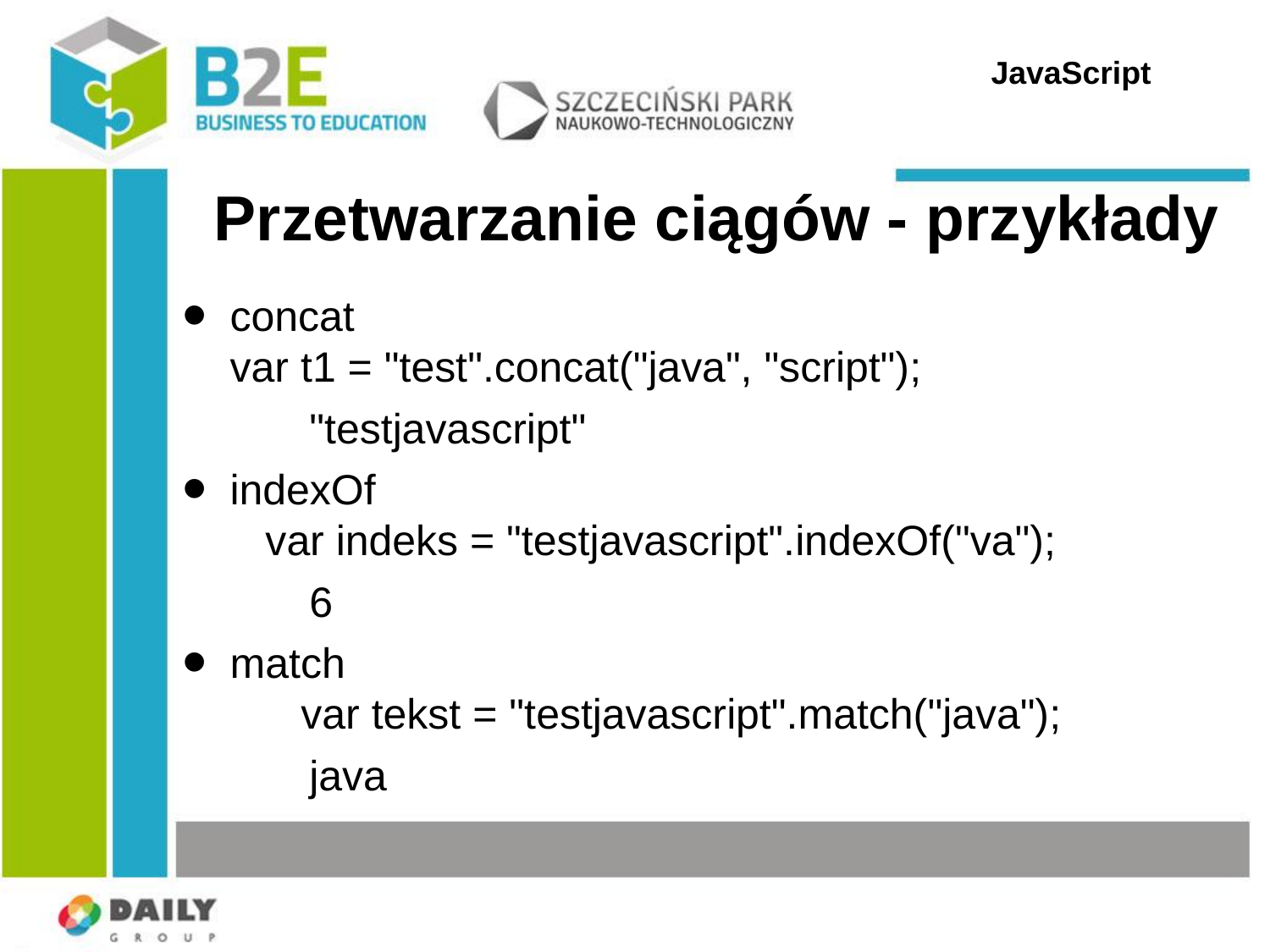

JavaScript
Przetwarzanie ciągów - przykłady
concat
var t1 = "test".concat("java", "script");
	"testjavascript"
indexOf
   var indeks = "testjavascript".indexOf("va");
	6
match
      var tekst = "testjavascript".match("java");
	java